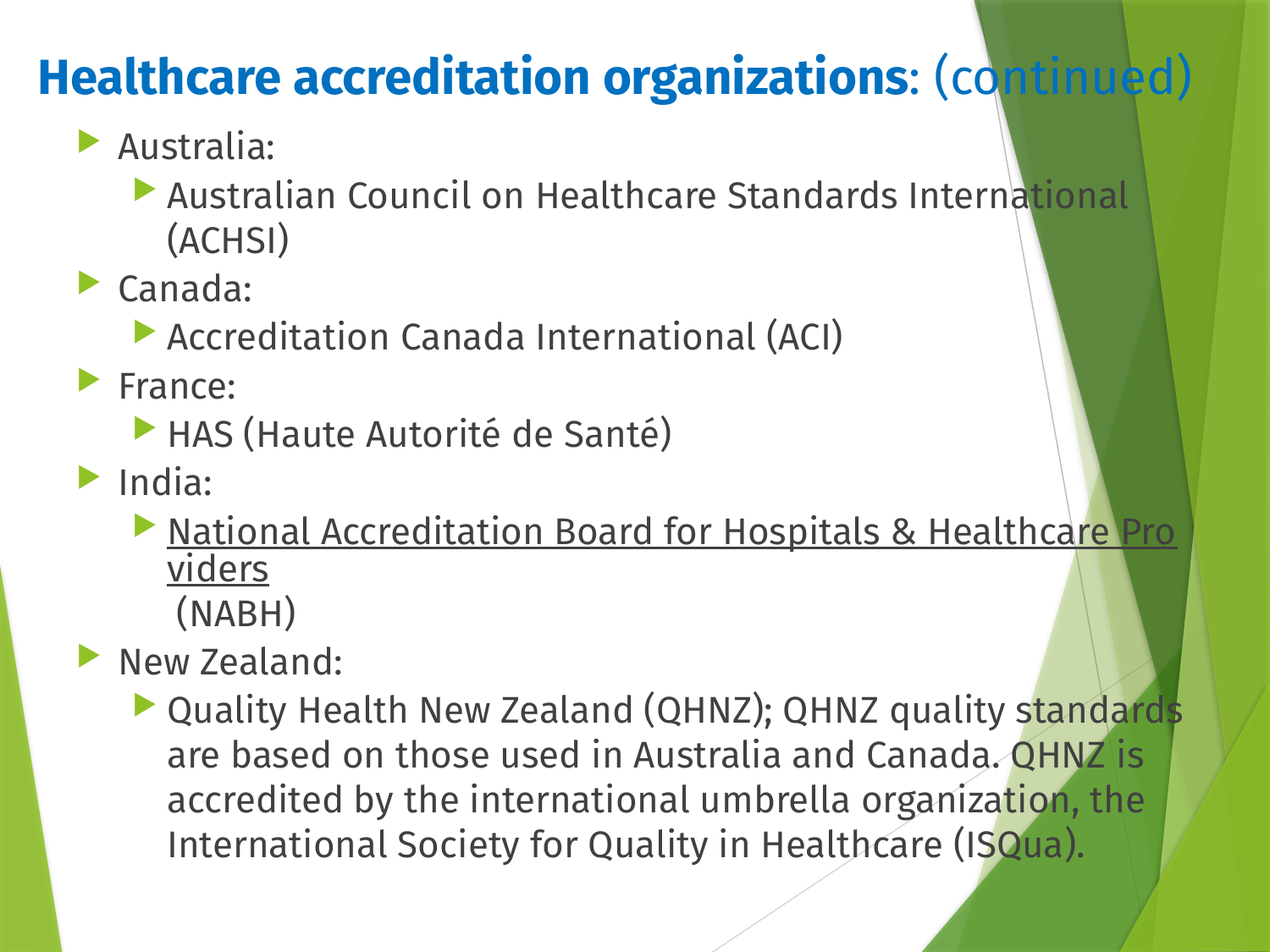

Healthcare accreditation organizations: (continued)
Australia:
Australian Council on Healthcare Standards International (ACHSI)
Canada:
Accreditation Canada International (ACI)
France:
HAS (Haute Autorité de Santé)
India:
National Accreditation Board for Hospitals & Healthcare Providers (NABH)
New Zealand:
Quality Health New Zealand (QHNZ); QHNZ quality standards are based on those used in Australia and Canada. QHNZ is accredited by the international umbrella organization, the International Society for Quality in Healthcare (ISQua).